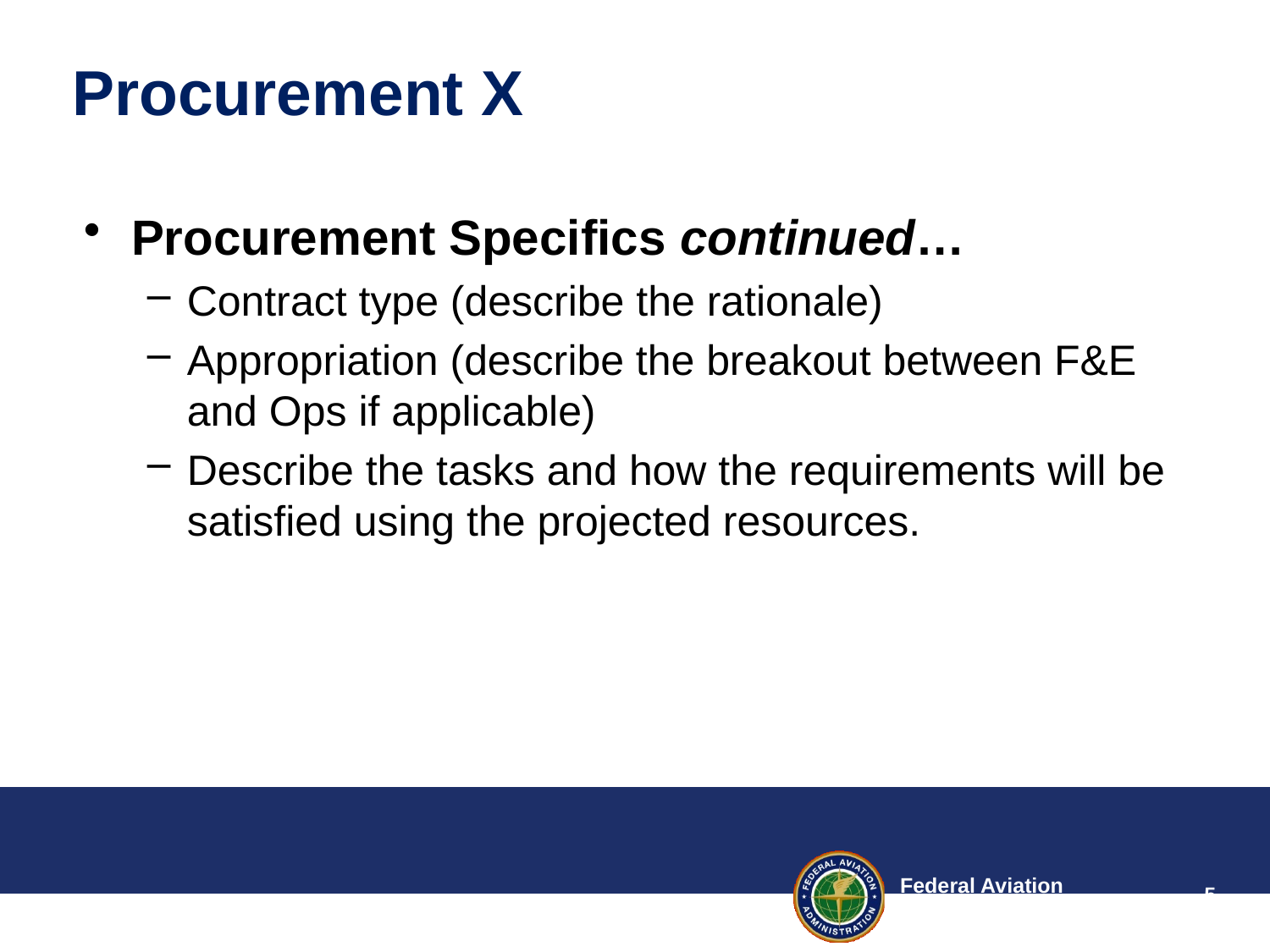

# Procurement X
Procurement Specifics continued…
Contract type (describe the rationale)
Appropriation (describe the breakout between F&E and Ops if applicable)
Describe the tasks and how the requirements will be satisfied using the projected resources.